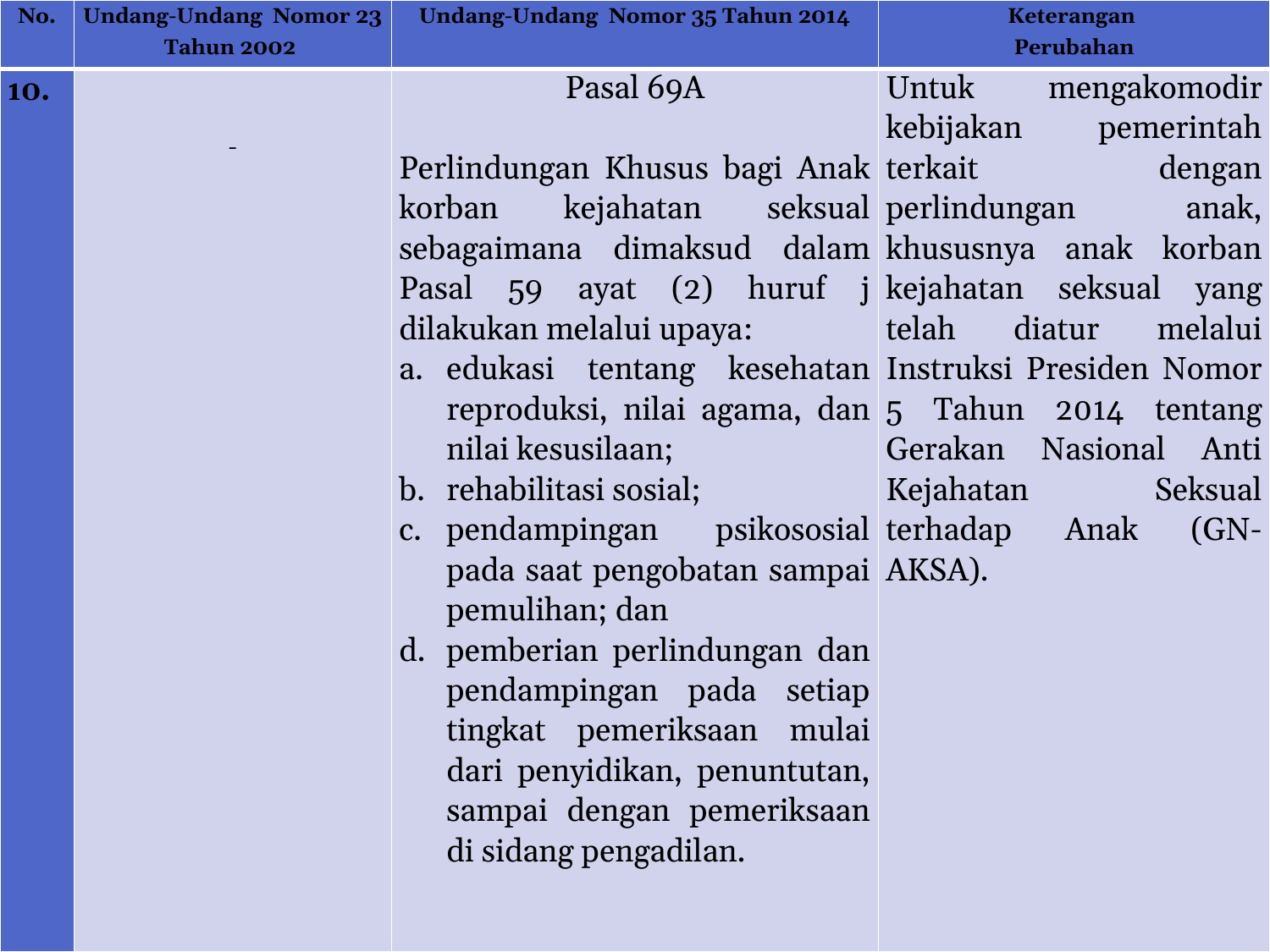

| No. | Undang-Undang Nomor 23 Tahun 2002 | Undang-Undang Nomor 35 Tahun 2014 | Keterangan Perubahan |
| --- | --- | --- | --- |
| 10. | - | Pasal 69A   Perlindungan Khusus bagi Anak korban kejahatan seksual sebagaimana dimaksud dalam Pasal 59 ayat (2) huruf j dilakukan melalui upaya: edukasi tentang kesehatan reproduksi, nilai agama, dan nilai kesusilaan; rehabilitasi sosial; pendampingan psikososial pada saat pengobatan sampai pemulihan; dan pemberian perlindungan dan pendampingan pada setiap tingkat pemeriksaan mulai dari penyidikan, penuntutan, sampai dengan pemeriksaan di sidang pengadilan. | Untuk mengakomodir kebijakan pemerintah terkait dengan perlindungan anak, khususnya anak korban kejahatan seksual yang telah diatur melalui Instruksi Presiden Nomor 5 Tahun 2014 tentang Gerakan Nasional Anti Kejahatan Seksual terhadap Anak (GN-AKSA). |

#